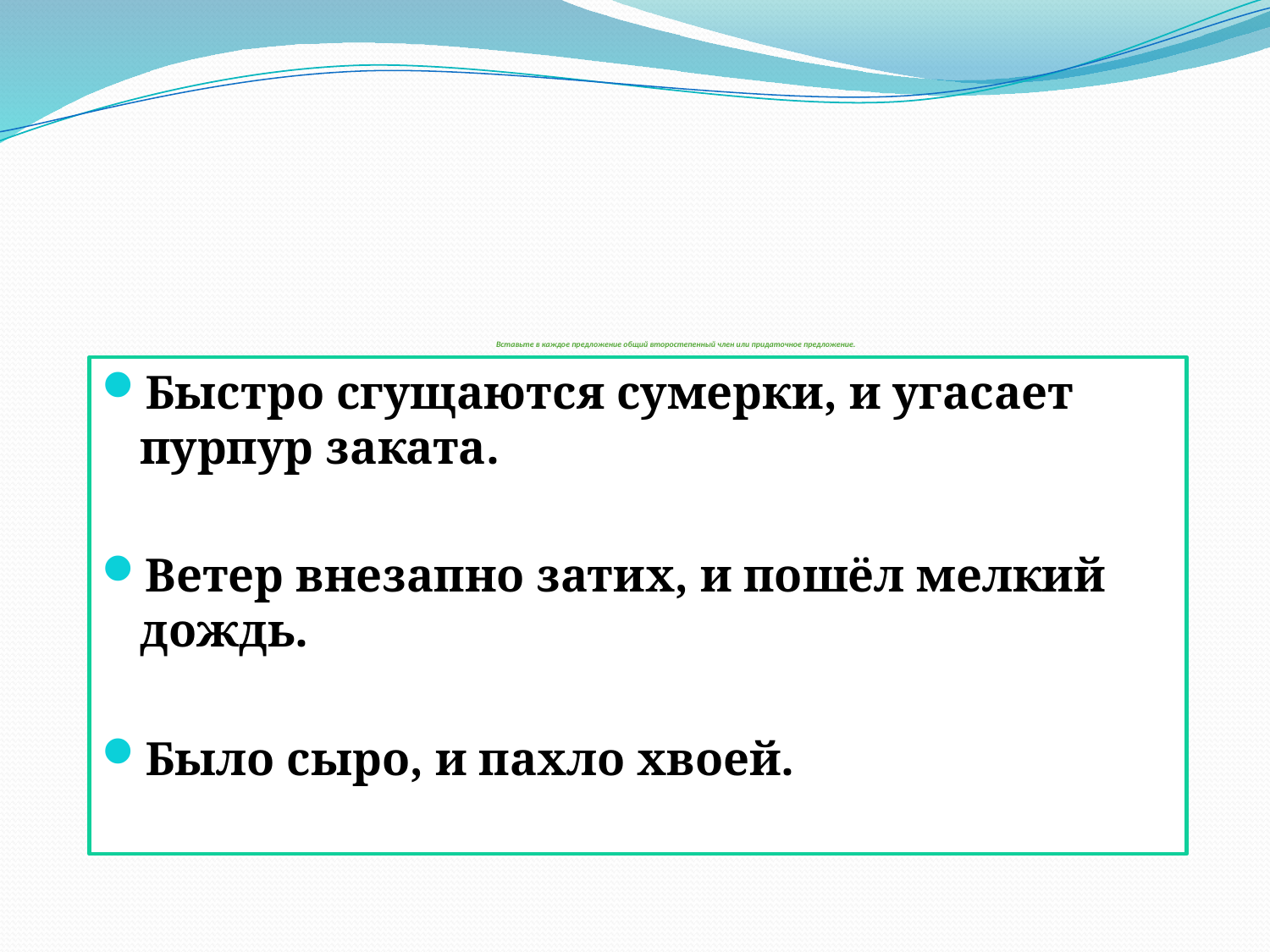

# Вставьте в каждое предложение общий второстепенный член или придаточное предложение.
Быстро сгущаются сумерки, и угасает пурпур заката.

Ветер внезапно затих, и пошёл мелкий дождь.

Было сыро, и пахло хвоей.